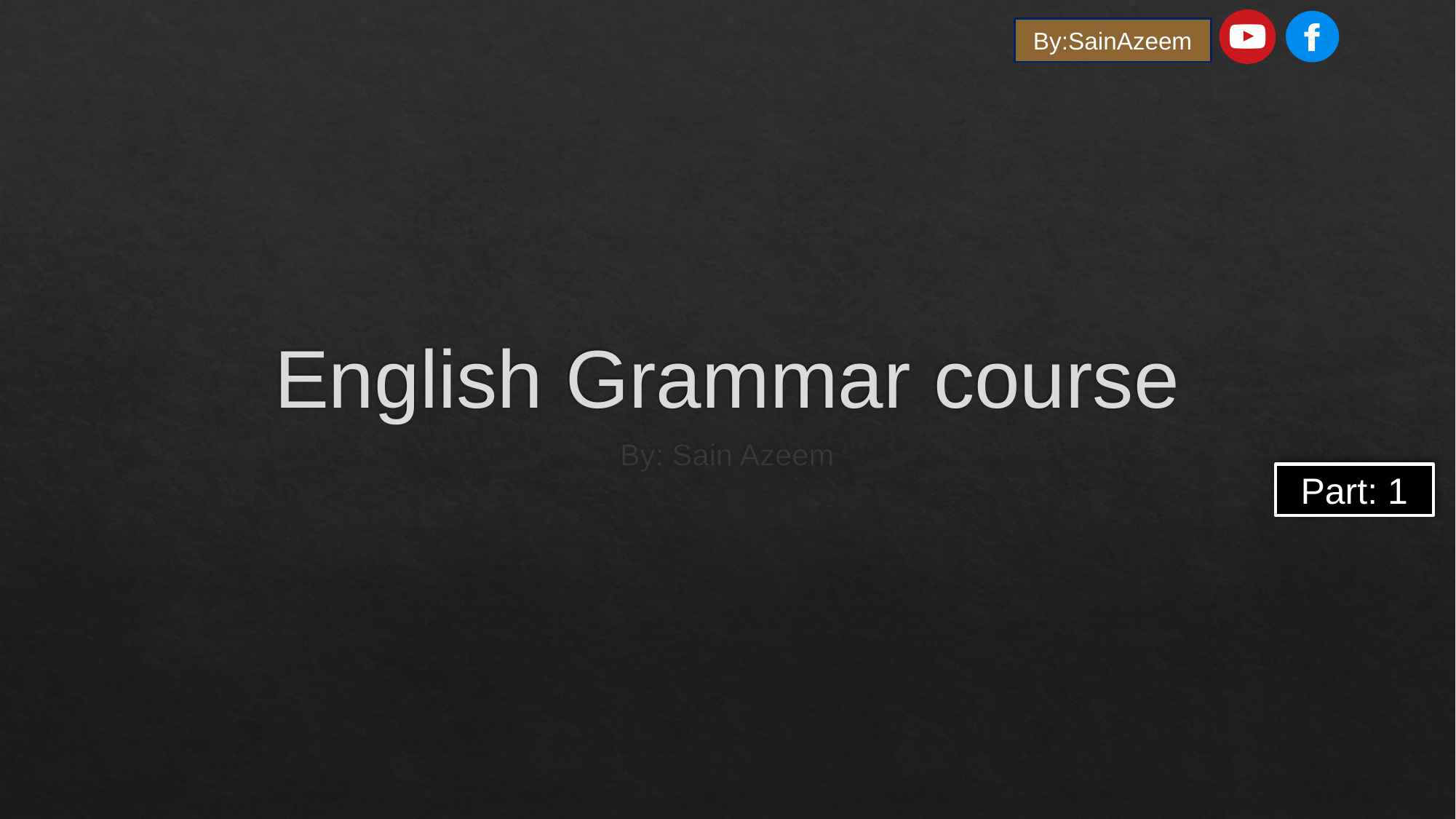

By:SainAzeem
# English Grammar course
By: Sain Azeem
Part: 1